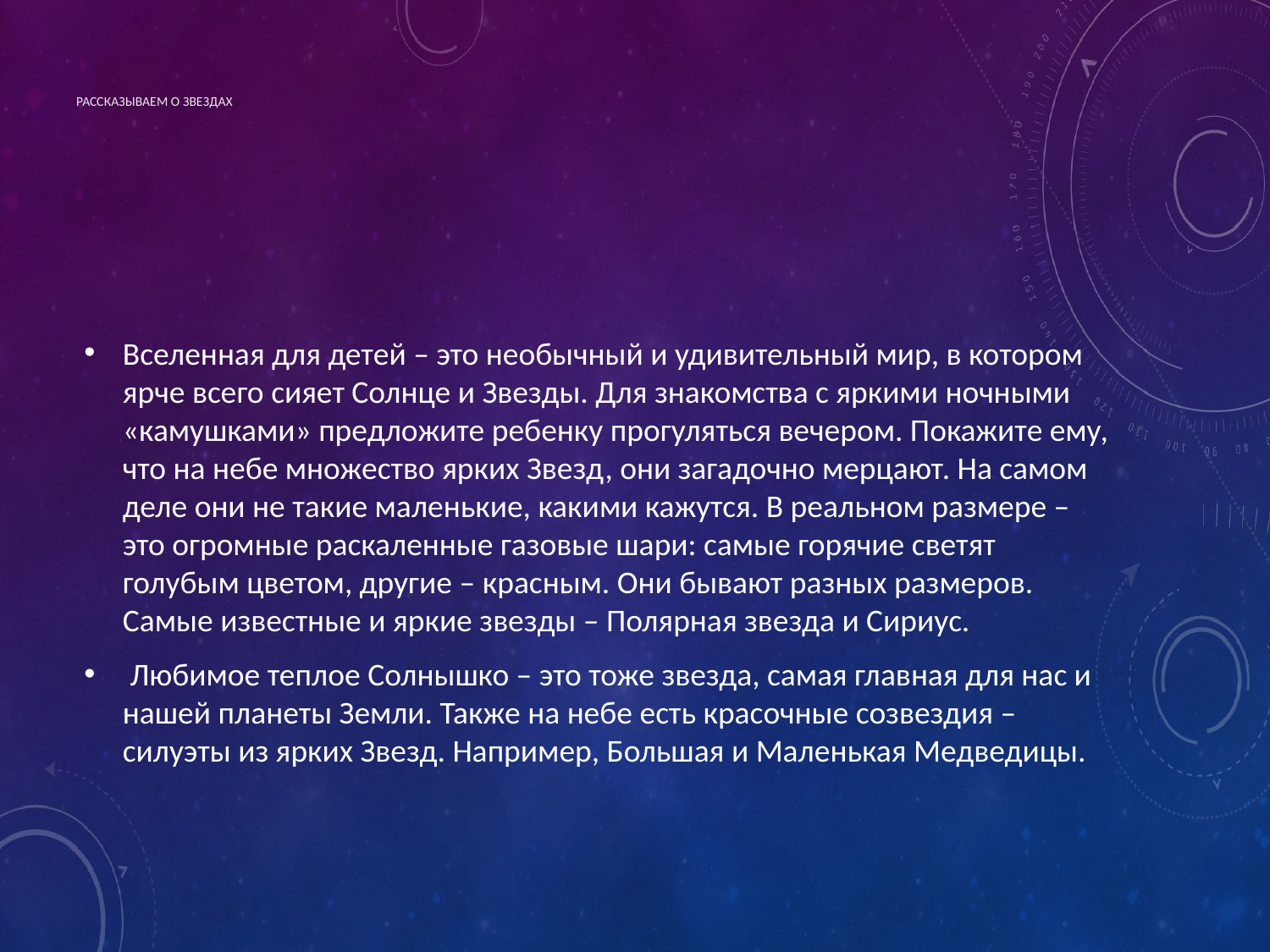

# рассказываем о звездах
Вселенная для детей – это необычный и удивительный мир, в котором ярче всего сияет Солнце и Звезды. Для знакомства с яркими ночными «камушками» предложите ребенку прогуляться вечером. Покажите ему, что на небе множество ярких Звезд, они загадочно мерцают. На самом деле они не такие маленькие, какими кажутся. В реальном размере – это огромные раскаленные газовые шари: самые горячие светят голубым цветом, другие – красным. Они бывают разных размеров. Самые известные и яркие звезды – Полярная звезда и Сириус.
 Любимое теплое Солнышко – это тоже звезда, самая главная для нас и нашей планеты Земли. Также на небе есть красочные созвездия – силуэты из ярких Звезд. Например, Большая и Маленькая Медведицы.